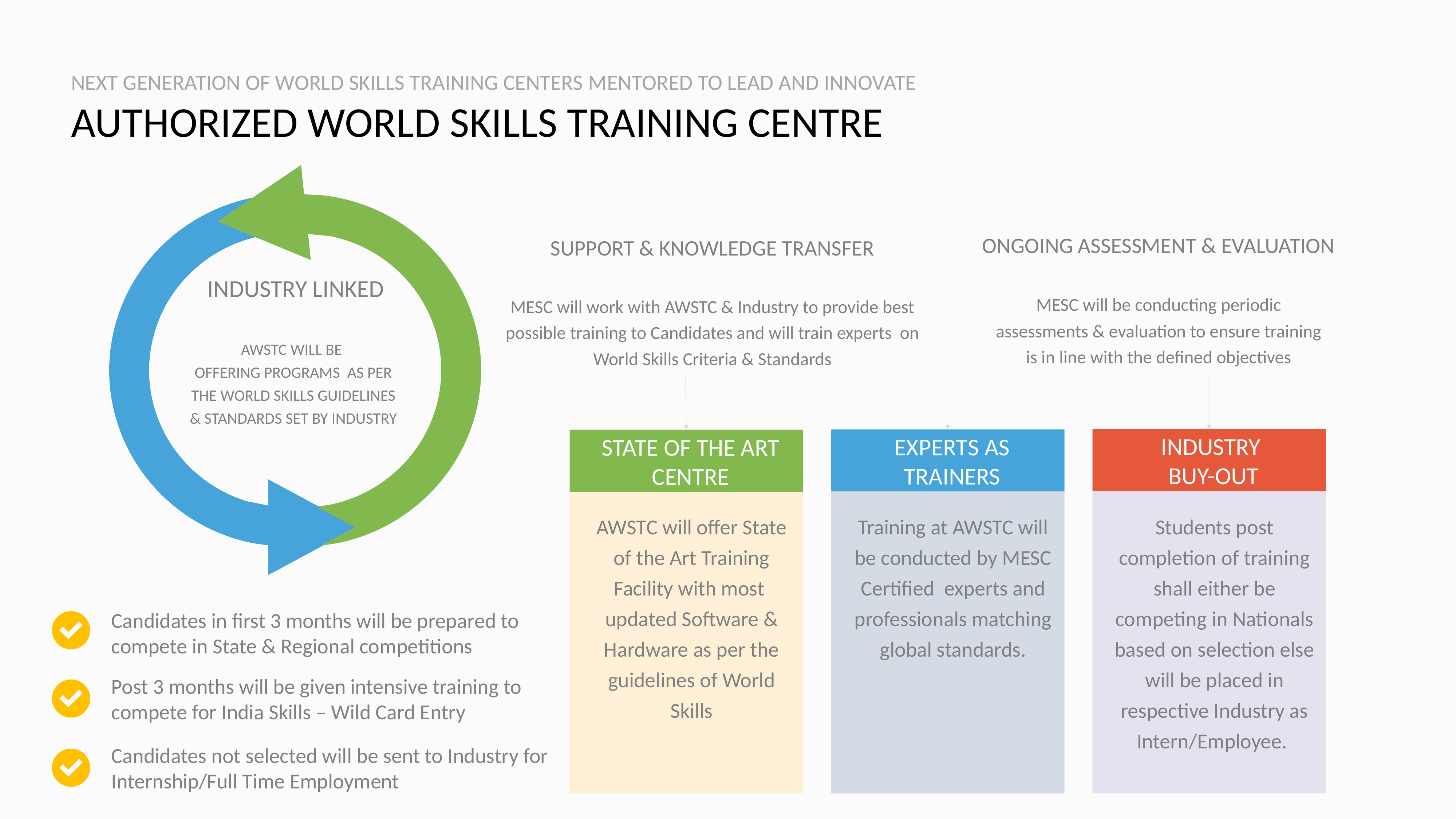

NEXT GENERATION OF WORLD SKILLS TRAINING CENTERS MENTORED TO LEAD AND INNOVATE
# AUTHORIZED WORLD SKILLS TRAINING CENTRE

ONGOING ASSESSMENT & EVALUATION
MESC will be conducting periodic assessments & evaluation to ensure training is in line with the defined objectives
SUPPORT & KNOWLEDGE TRANSFER
MESC will work with AWSTC & Industry to provide best possible training to Candidates and will train experts  on World Skills Criteria & Standards
INDUSTRY LINKED
AWSTC WILL BE
OFFERING PROGRAMS  AS PER THE WORLD SKILLS GUIDELINES & STANDARDS SET BY INDUSTRY
INDUSTRY
BUY-OUT
EXPERTS AS TRAINERS
STATE OF THE ART CENTRE
AWSTC will offer State of the Art Training Facility with most  updated Software & Hardware as per the guidelines of World Skills
Training at AWSTC will be conducted by MESC Certified  experts and professionals matching global standards.
Students post completion of training shall either be competing in Nationals based on selection else will be placed in respective Industry as Intern/Employee.
Candidates in first 3 months will be prepared to compete in State & Regional competitions

Post 3 months will be given intensive training to compete for India Skills – Wild Card Entry

Candidates not selected will be sent to Industry for Internship/Full Time Employment